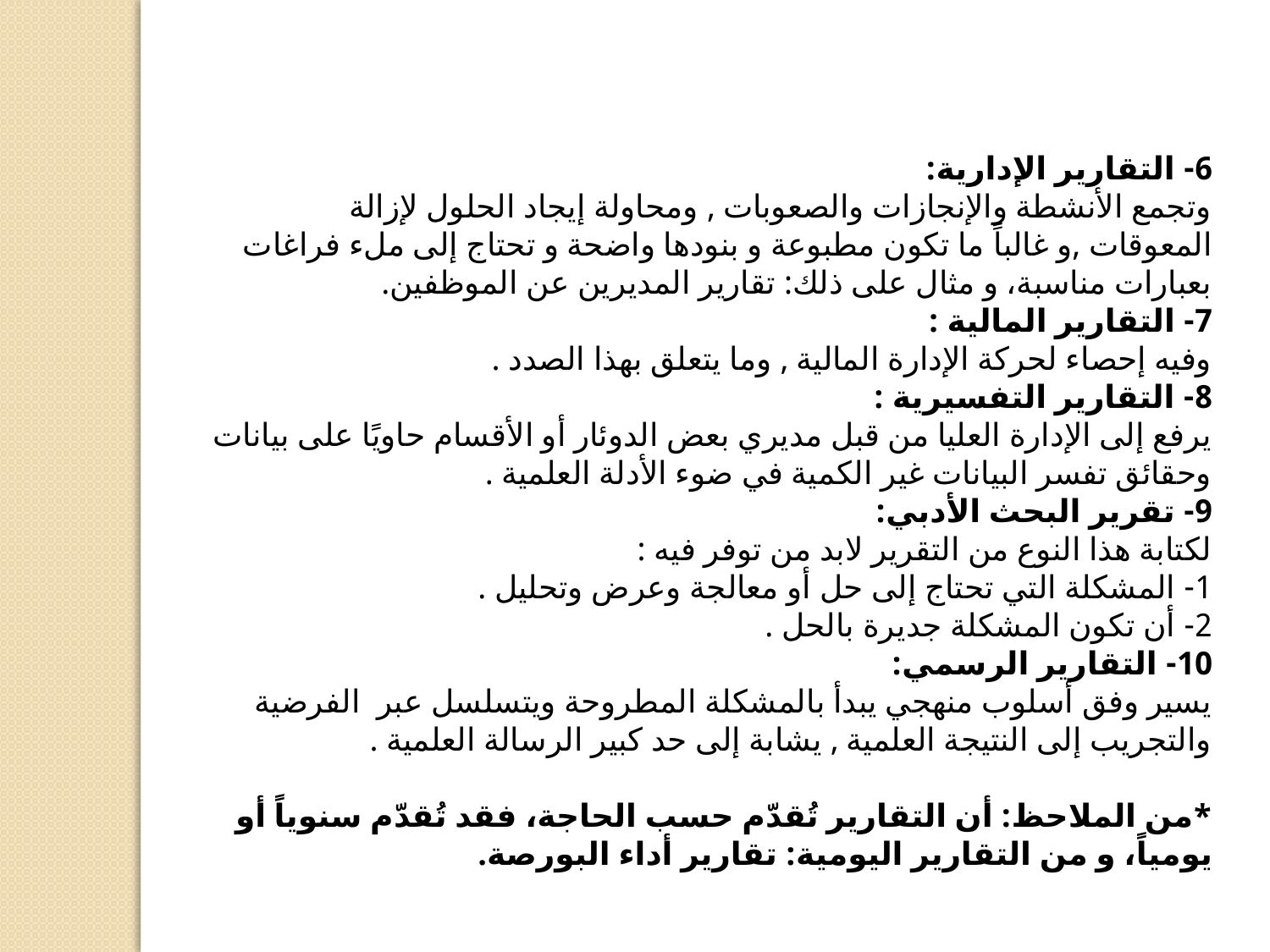

6- التقارير الإدارية:
وتجمع الأنشطة والإنجازات والصعوبات , ومحاولة إيجاد الحلول لإزالة المعوقات ,و غالباً ما تكون مطبوعة و بنودها واضحة و تحتاج إلى ملء فراغات بعبارات مناسبة، و مثال على ذلك: تقارير المديرين عن الموظفين.
7- التقارير المالية :
وفيه إحصاء لحركة الإدارة المالية , وما يتعلق بهذا الصدد .
8- التقارير التفسيرية :
يرفع إلى الإدارة العليا من قبل مديري بعض الدوئار أو الأقسام حاويًا على بيانات وحقائق تفسر البيانات غير الكمية في ضوء الأدلة العلمية .
9- تقرير البحث الأدبي:
لكتابة هذا النوع من التقرير لابد من توفر فيه :
1- المشكلة التي تحتاج إلى حل أو معالجة وعرض وتحليل .
2- أن تكون المشكلة جديرة بالحل .
10- التقارير الرسمي:
يسير وفق أسلوب منهجي يبدأ بالمشكلة المطروحة ويتسلسل عبر  الفرضية والتجريب إلى النتيجة العلمية , يشابة إلى حد كبير الرسالة العلمية .
*من الملاحظ: أن التقارير تُقدّم حسب الحاجة، فقد تُقدّم سنوياً أو يومياً، و من التقارير اليومية: تقارير أداء البورصة.